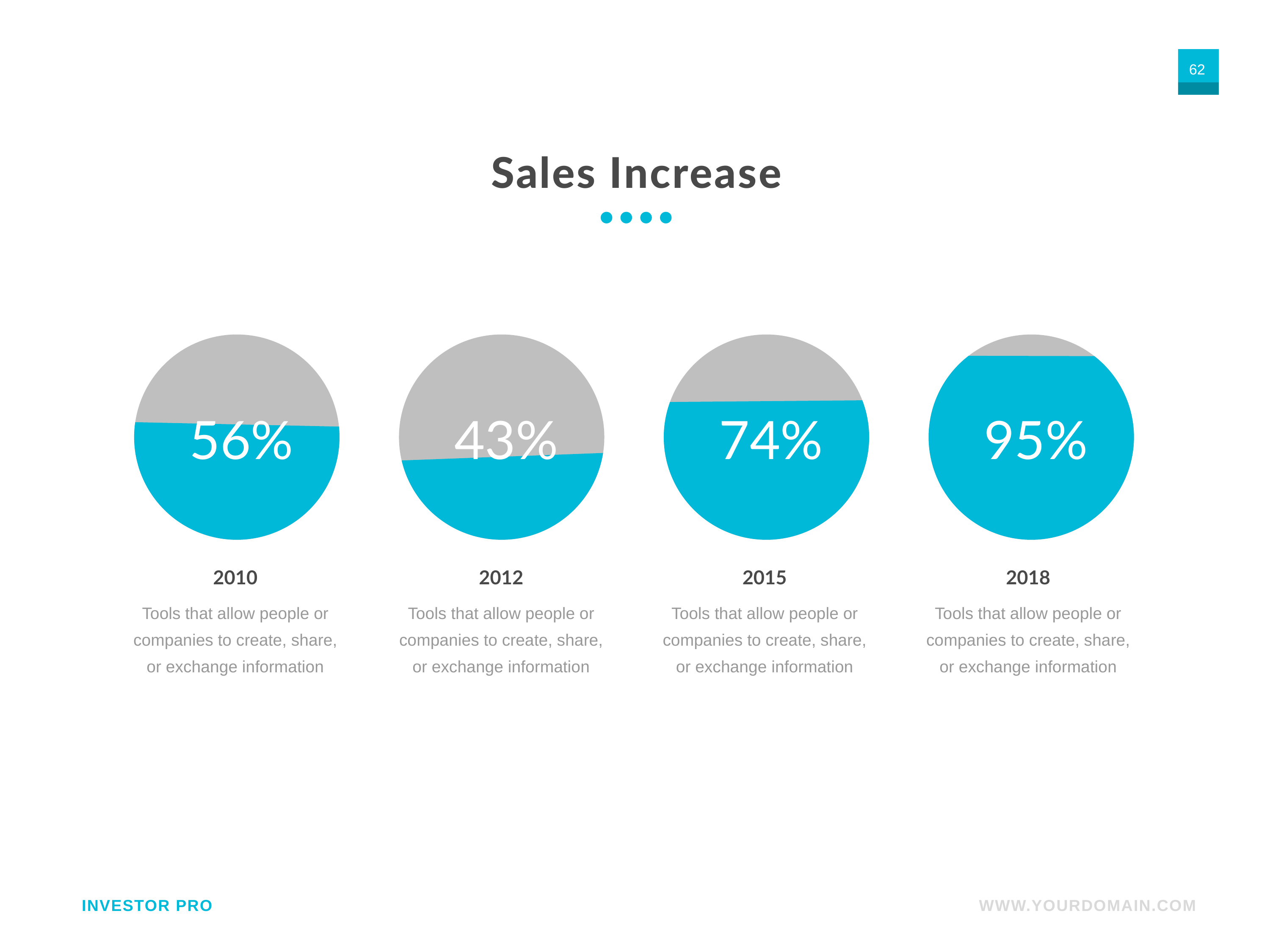

Sales Increase

56%
43%
74%
95%
2010
2012
2015
2018
Tools that allow people or companies to create, share, or exchange information
Tools that allow people or companies to create, share, or exchange information
Tools that allow people or companies to create, share, or exchange information
Tools that allow people or companies to create, share, or exchange information